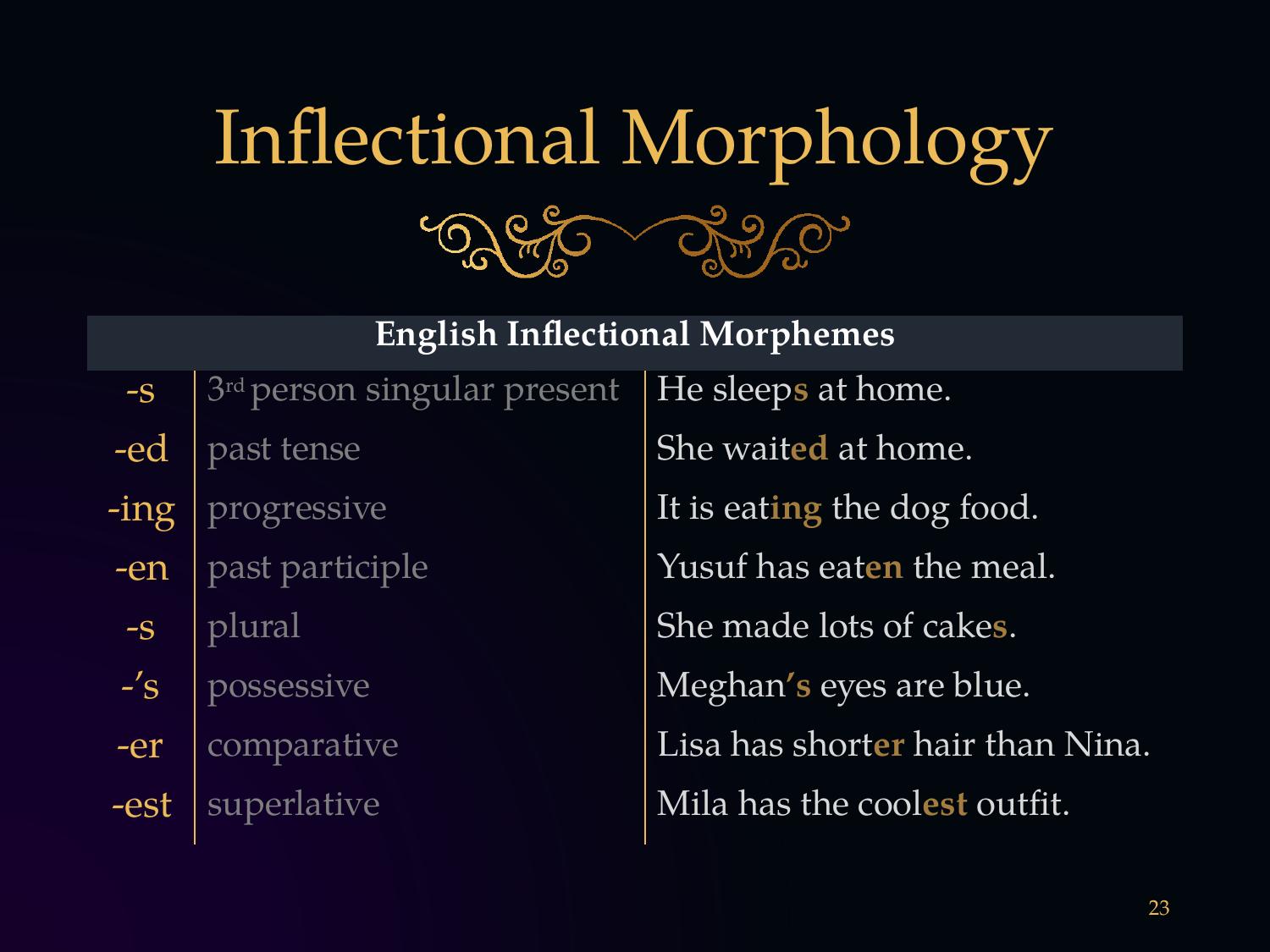

# Inflectional Morphology
| English Inflectional Morphemes |  |  |
| --- | --- | --- |
| -s | 3rd person singular present | He sleeps at home. |
| -ed | past tense | She waited at home. |
| -ing | progressive | It is eating the dog food. |
| -en | past participle | Yusuf has eaten the meal. |
| -s | plural | She made lots of cakes. |
| -’s | possessive | Meghan’s eyes are blue. |
| -er | comparative | Lisa has shorter hair than Nina. |
| -est | superlative | Mila has the coolest outfit. |
23